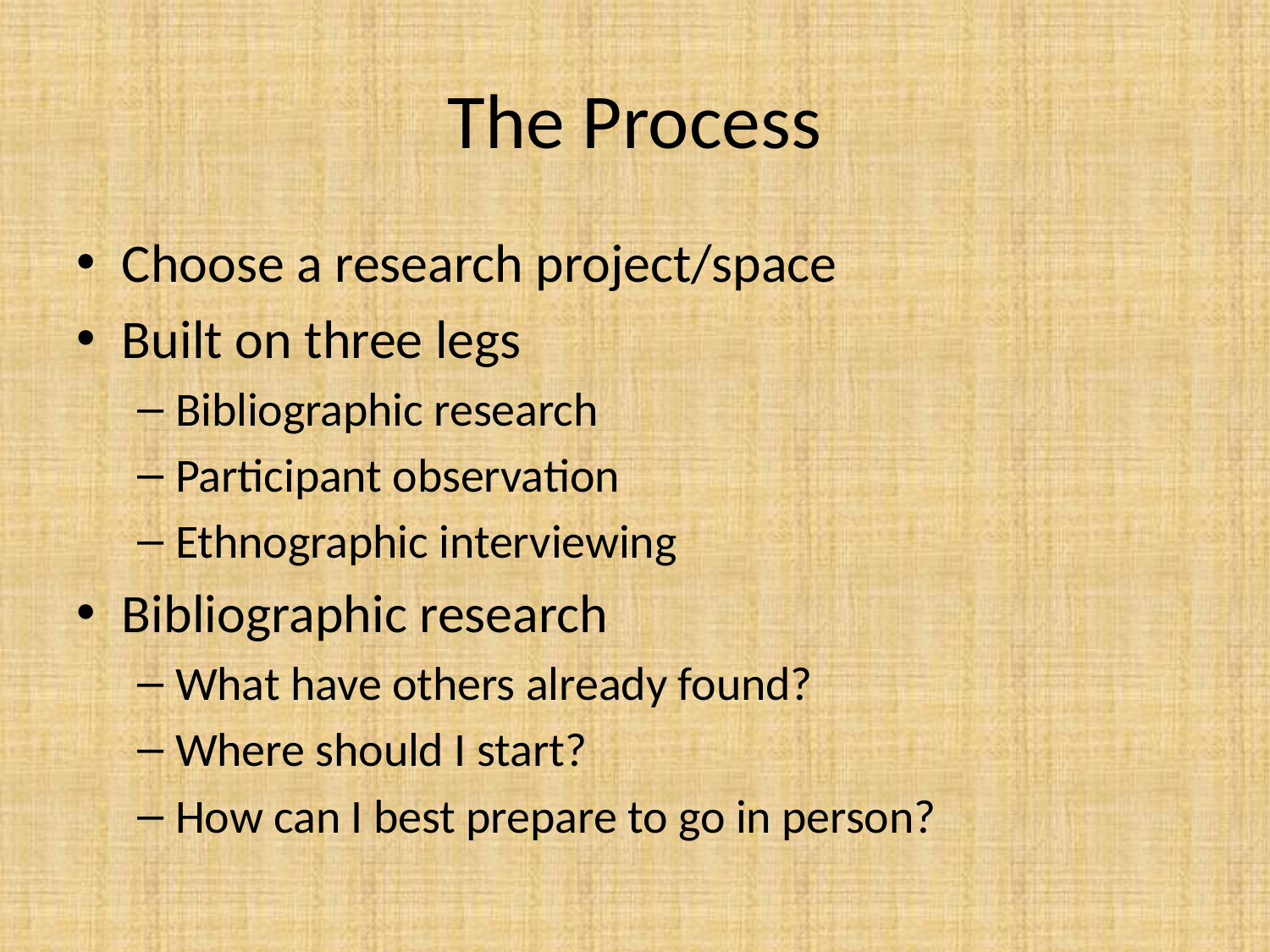

# The Process
Choose a research project/space
Built on three legs
Bibliographic research
Participant observation
Ethnographic interviewing
Bibliographic research
What have others already found?
Where should I start?
How can I best prepare to go in person?